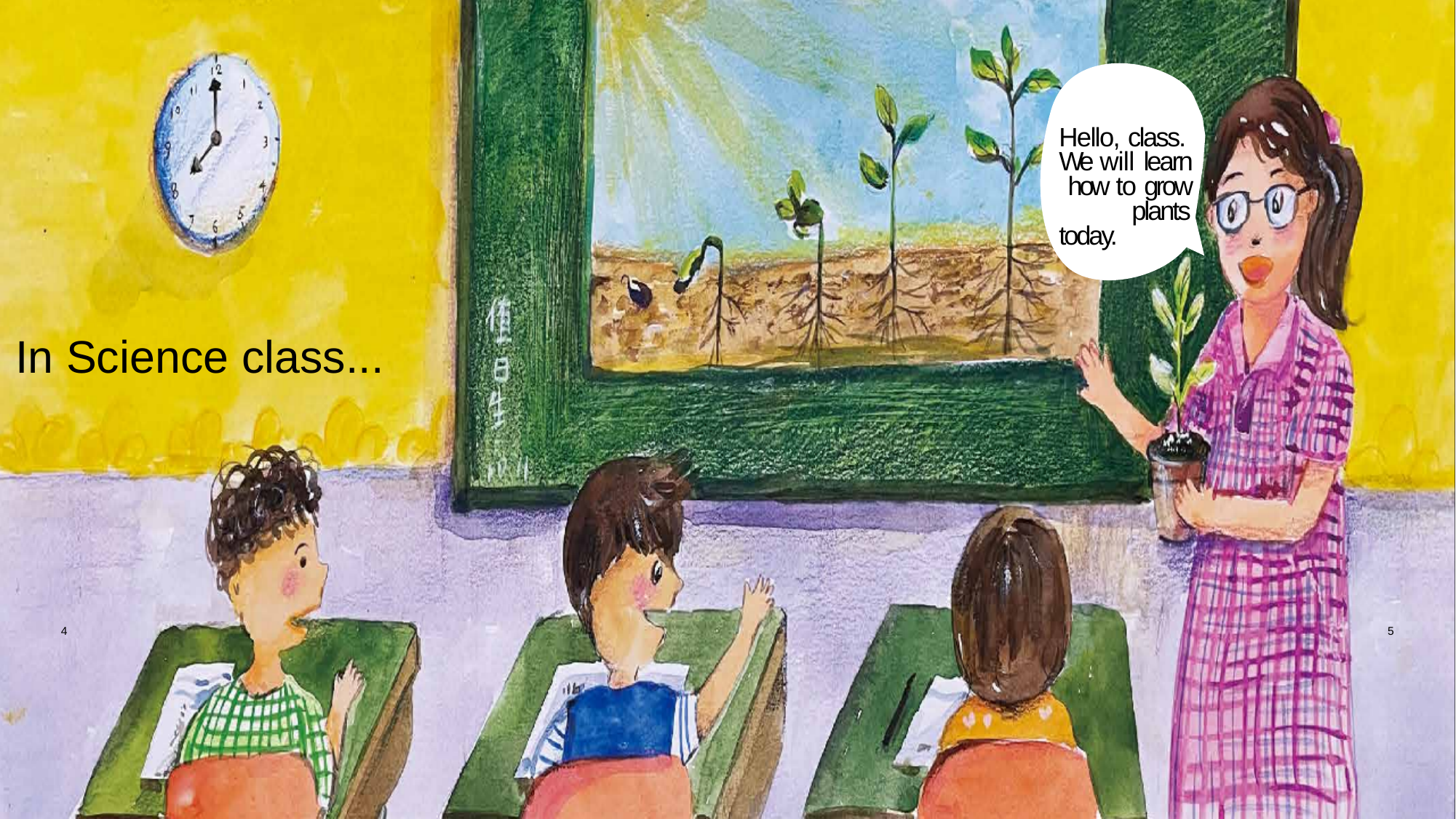

Hello, class.  We will learn  how to grow  plants today.
In Science class...
4
5